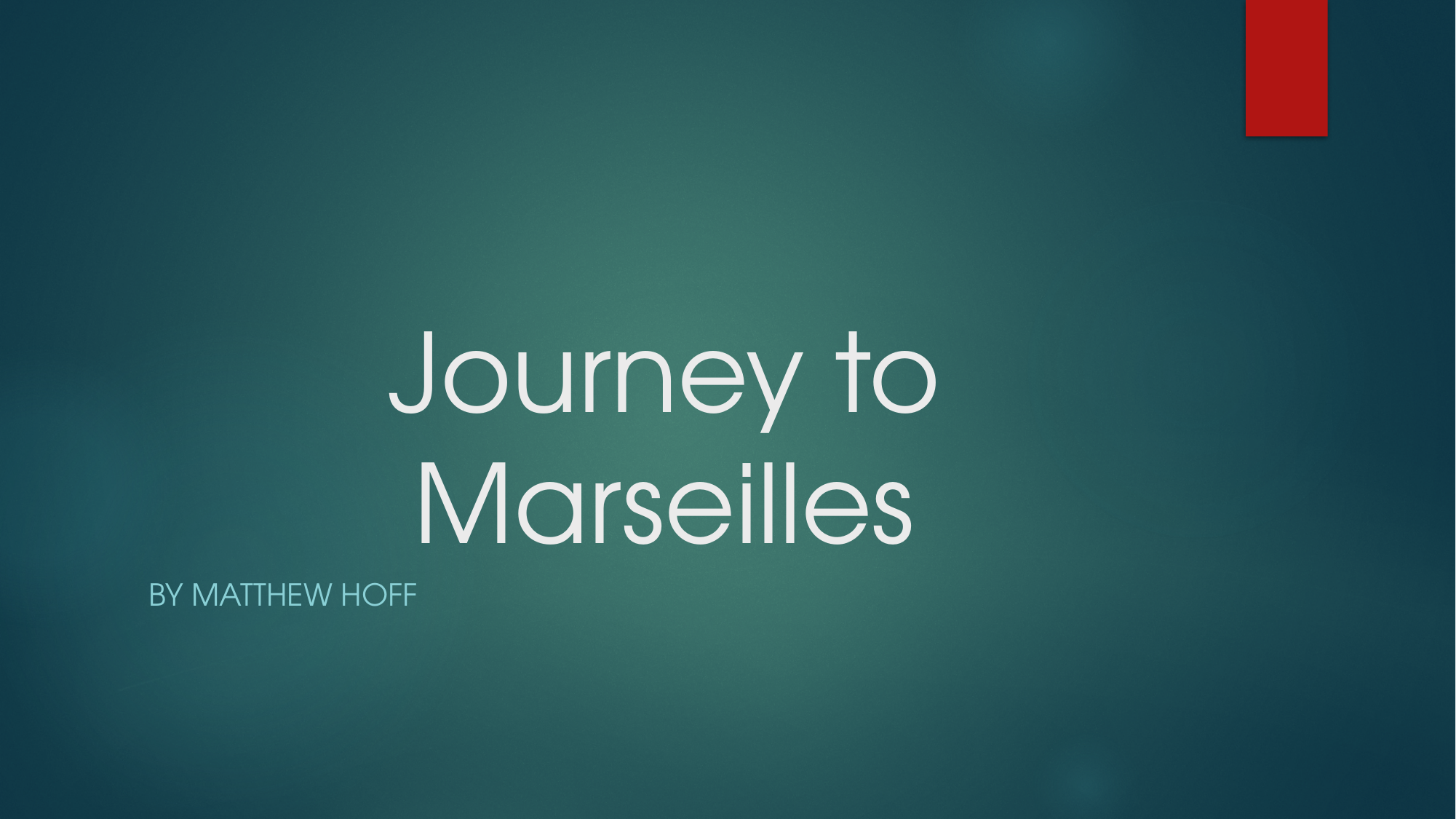

# Journey to Marseilles
By Matthew Hoff